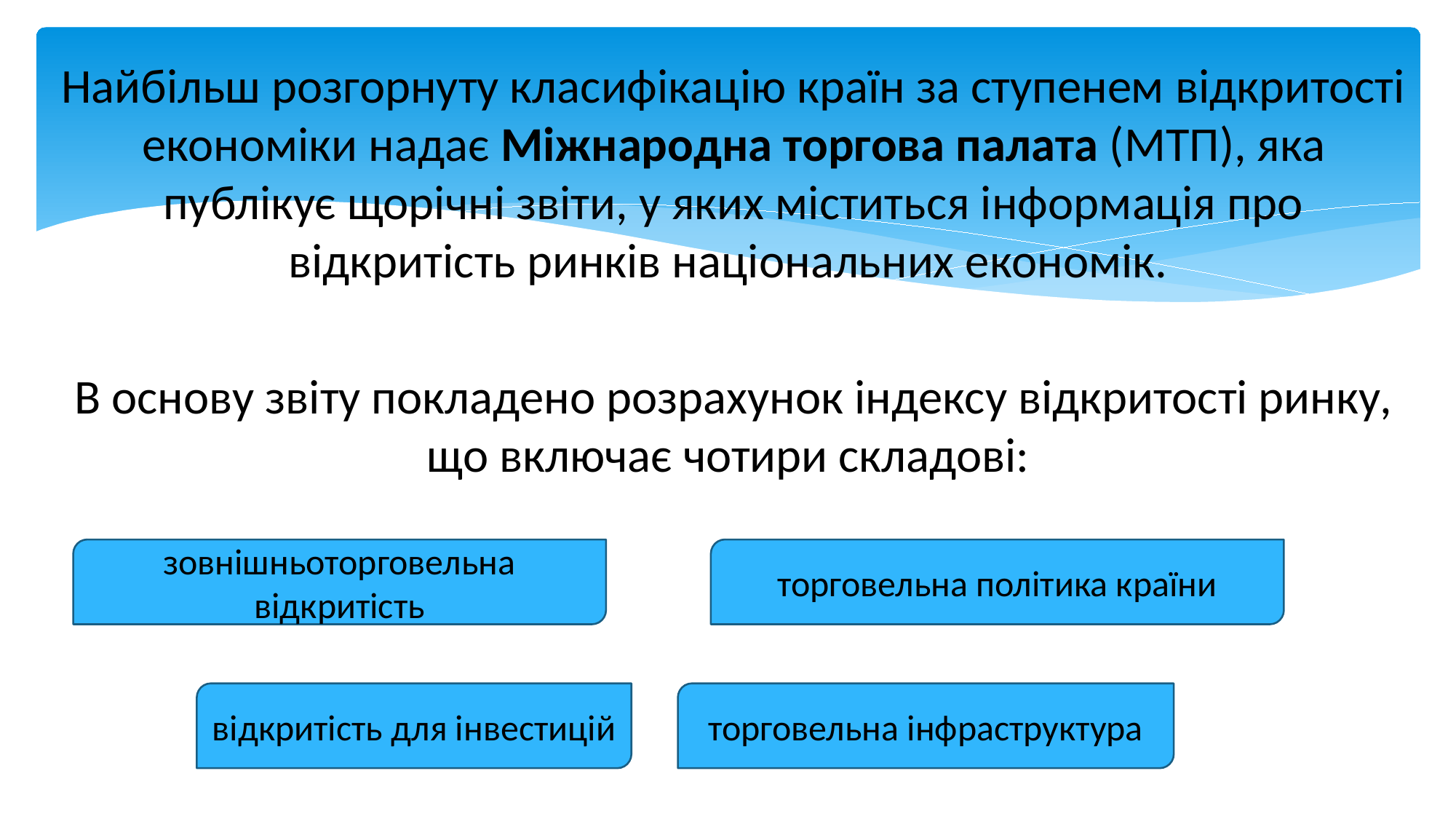

Найбільш розгорнуту класифікацію країн за ступенем відкритості економіки надає Міжнародна торгова палата (МТП), яка публікує щорічні звіти, у яких міститься інформація про відкритість ринків національних економік.

В основу звіту покладено розрахунок індексу відкритості ринку, що включає чотири складові:

торговельна політика країни
зовнішньоторговельна відкритість
торговельна інфраструктура
відкритість для інвестицій